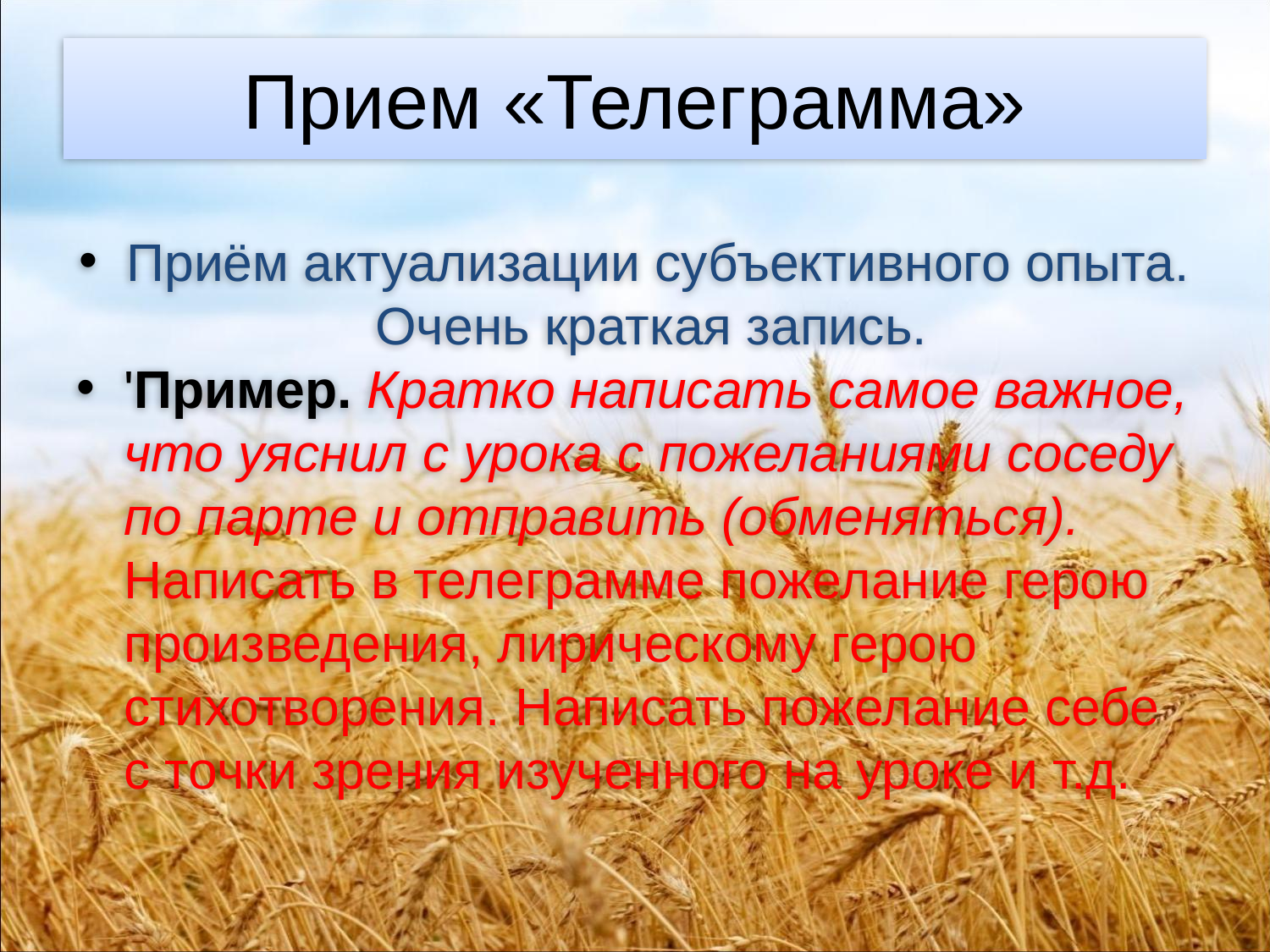

# Прием «Телеграмма»
Приём актуализации субъективного опыта. Очень краткая запись.
'Пример. Кратко написать самое важное, что уяснил с урока с пожеланиями соседу по парте и отправить (обменяться). Написать в телеграмме пожелание герою произведения, лирическому герою стихотворения. Написать пожелание себе с точки зрения изученного на уроке и т.д.